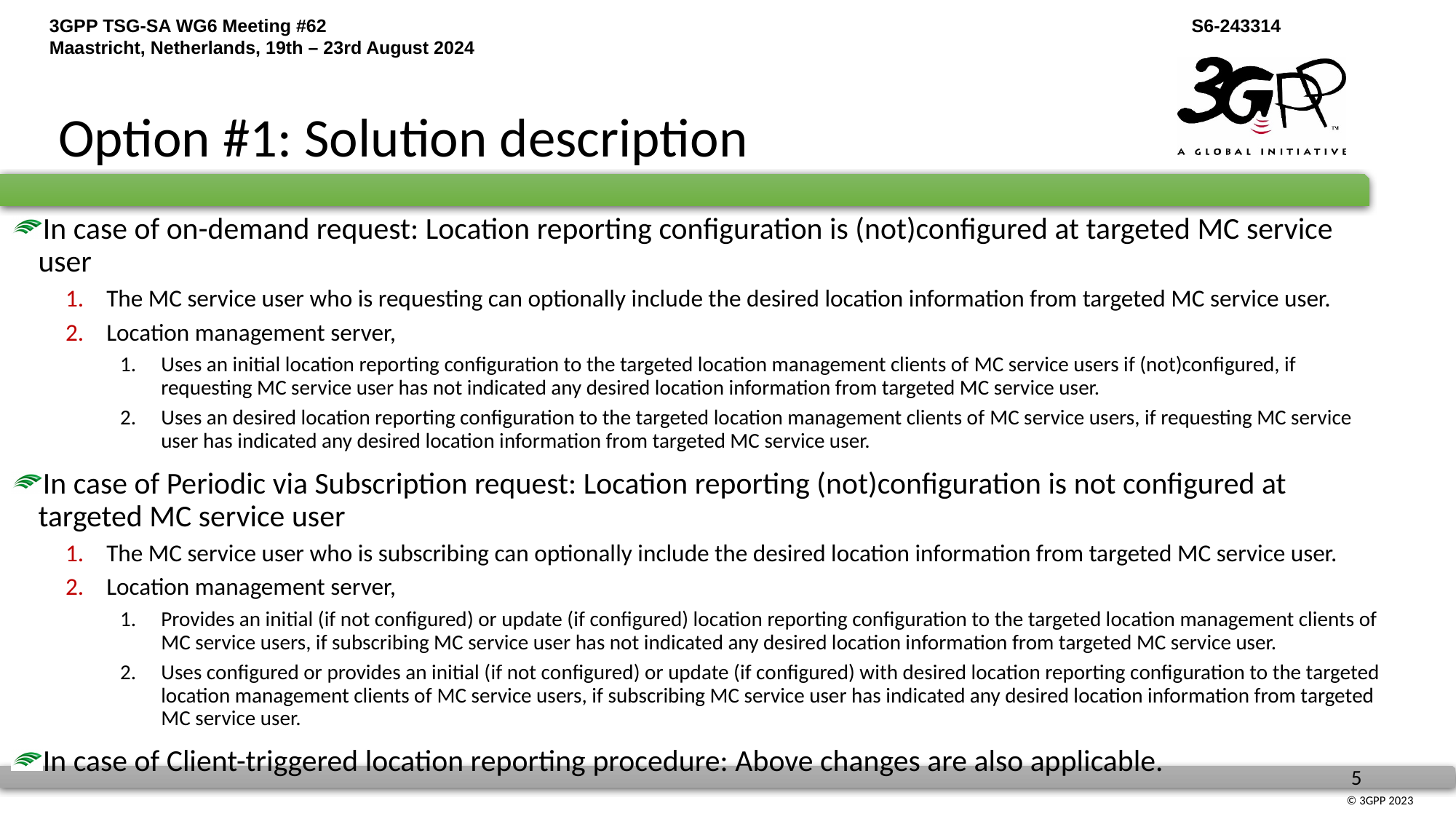

# Option #1: Solution description
In case of on-demand request: Location reporting configuration is (not)configured at targeted MC service user
The MC service user who is requesting can optionally include the desired location information from targeted MC service user.
Location management server,
Uses an initial location reporting configuration to the targeted location management clients of MC service users if (not)configured, if requesting MC service user has not indicated any desired location information from targeted MC service user.
Uses an desired location reporting configuration to the targeted location management clients of MC service users, if requesting MC service user has indicated any desired location information from targeted MC service user.
In case of Periodic via Subscription request: Location reporting (not)configuration is not configured at targeted MC service user
The MC service user who is subscribing can optionally include the desired location information from targeted MC service user.
Location management server,
Provides an initial (if not configured) or update (if configured) location reporting configuration to the targeted location management clients of MC service users, if subscribing MC service user has not indicated any desired location information from targeted MC service user.
Uses configured or provides an initial (if not configured) or update (if configured) with desired location reporting configuration to the targeted location management clients of MC service users, if subscribing MC service user has indicated any desired location information from targeted MC service user.
In case of Client-triggered location reporting procedure: Above changes are also applicable.